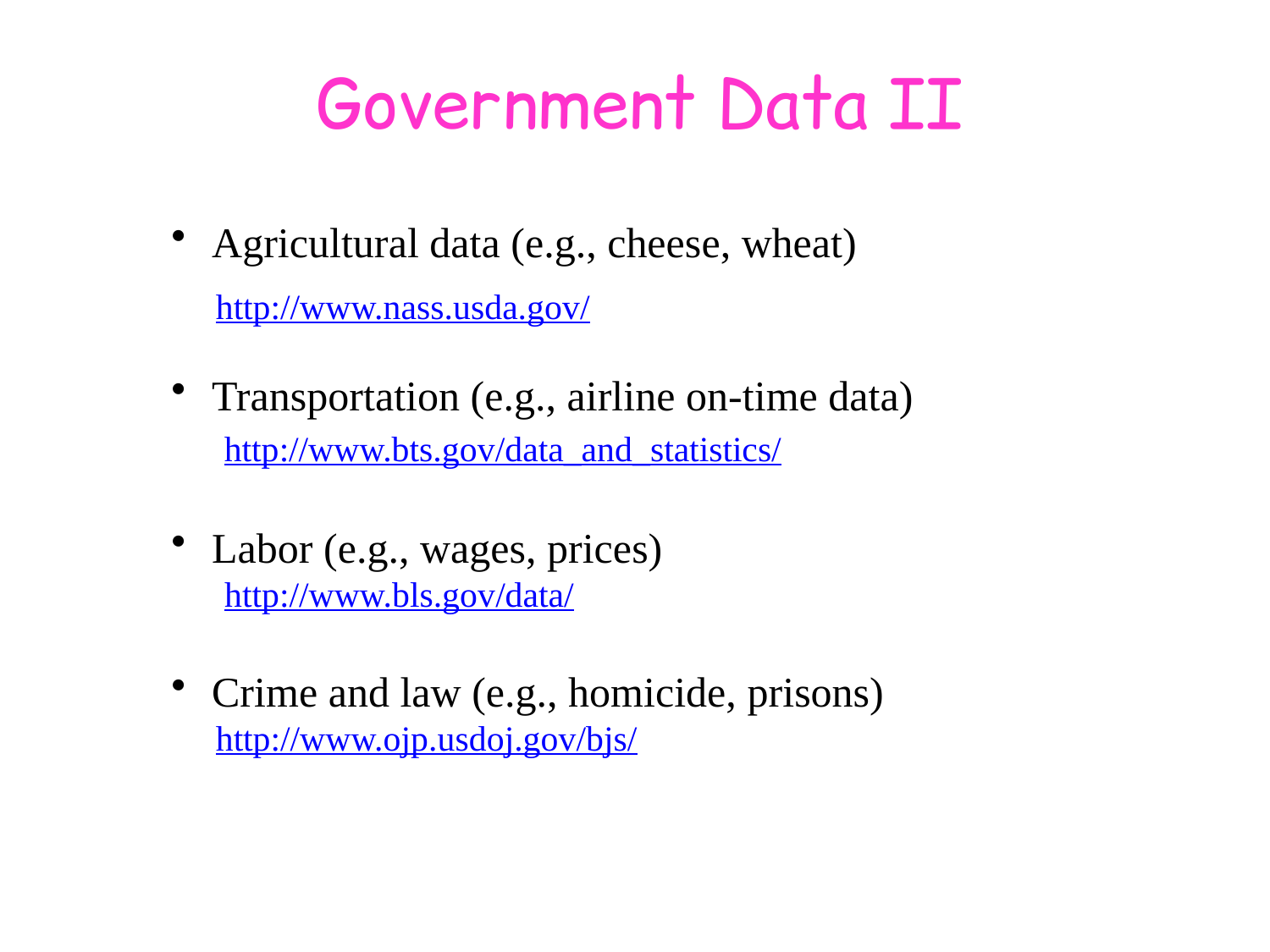

# Government Data II

 Agricultural data (e.g., cheese, wheat)
     http://www.nass.usda.gov/

 Transportation (e.g., airline on-time data)
     http://www.bts.gov/data_and_statistics/

 Labor (e.g., wages, prices)
      http://www.bls.gov/data/

 Crime and law (e.g., homicide, prisons)
     http://www.ojp.usdoj.gov/bjs/